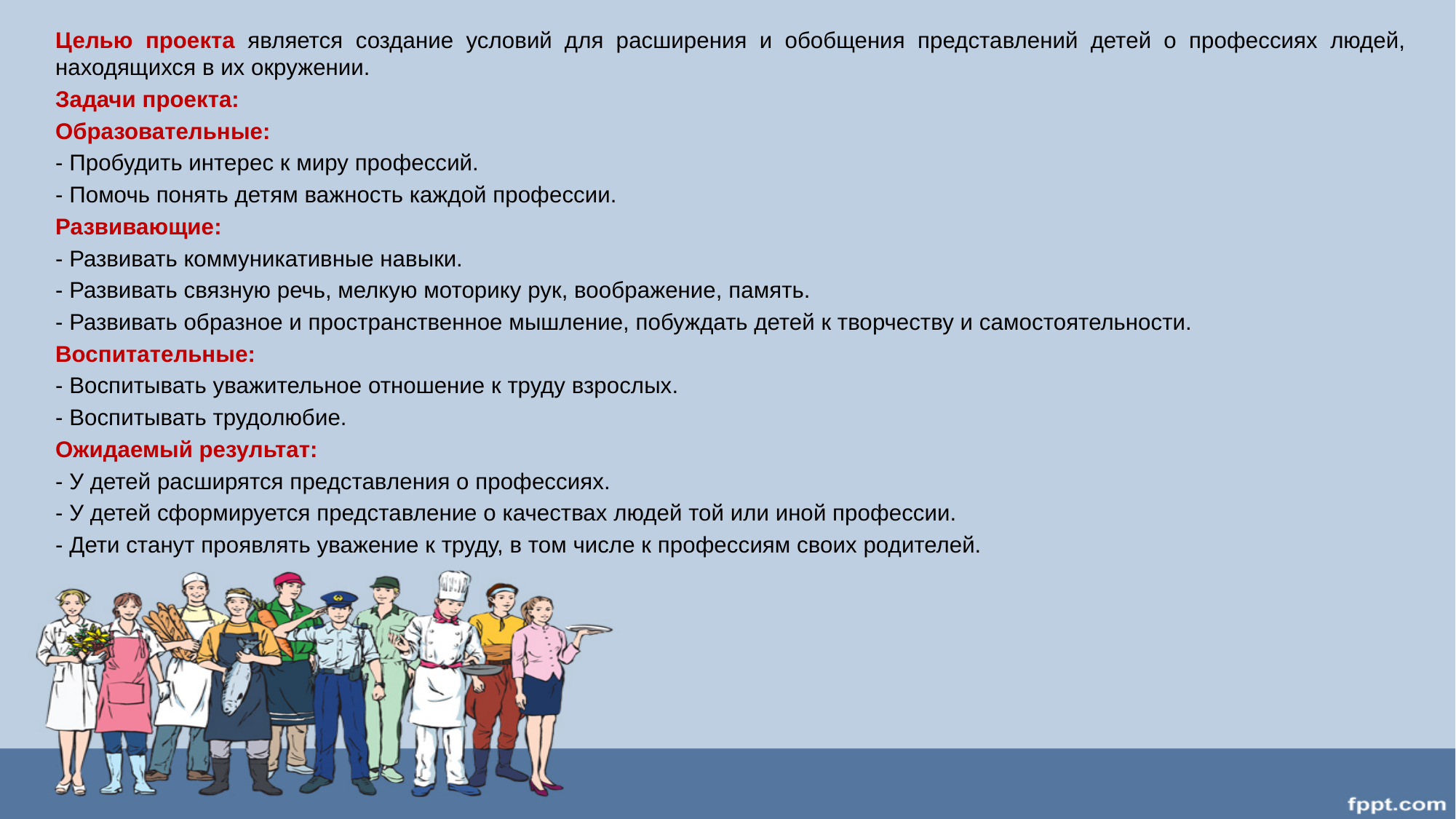

Целью проекта является создание условий для расширения и обобщения представлений детей о профессиях людей, находящихся в их окружении.
Задачи проекта:
Образовательные:
- Пробудить интерес к миру профессий.
- Помочь понять детям важность каждой профессии.
Развивающие:
- Развивать коммуникативные навыки.
- Развивать связную речь, мелкую моторику рук, воображение, память.
- Развивать образное и пространственное мышление, побуждать детей к творчеству и самостоятельности.
Воспитательные:
- Воспитывать уважительное отношение к труду взрослых.
- Воспитывать трудолюбие.
Ожидаемый результат:
- У детей расширятся представления о профессиях.
- У детей сформируется представление о качествах людей той или иной профессии.
- Дети станут проявлять уважение к труду, в том числе к профессиям своих родителей.